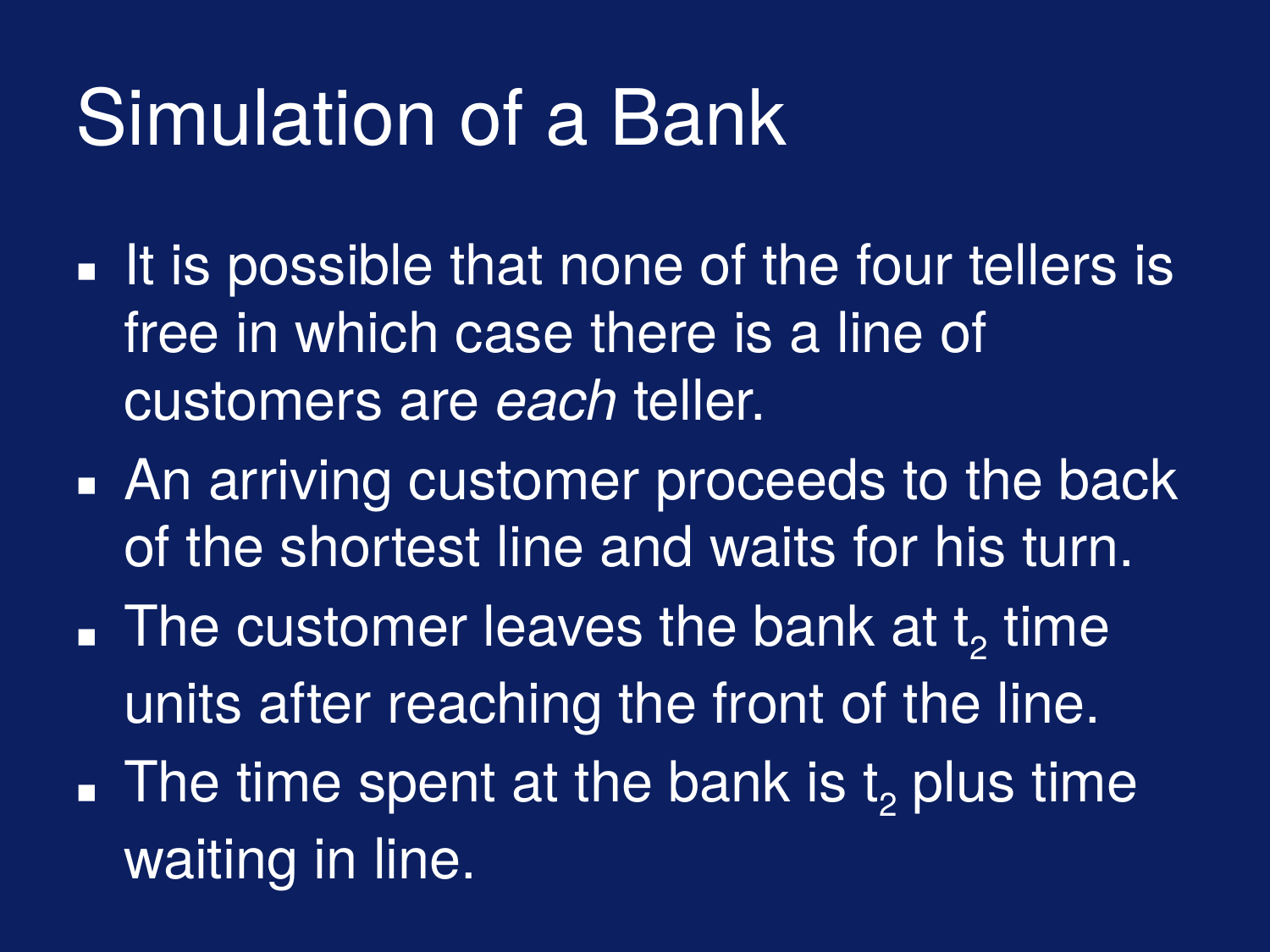

# Simulation of a Bank
It is possible that none of the four tellers is free in which case there is a line of customers are each teller.
An arriving customer proceeds to the back of the shortest line and waits for his turn.
The customer leaves the bank at t2 time units after reaching the front of the line.
The time spent at the bank is t2 plus time waiting in line.